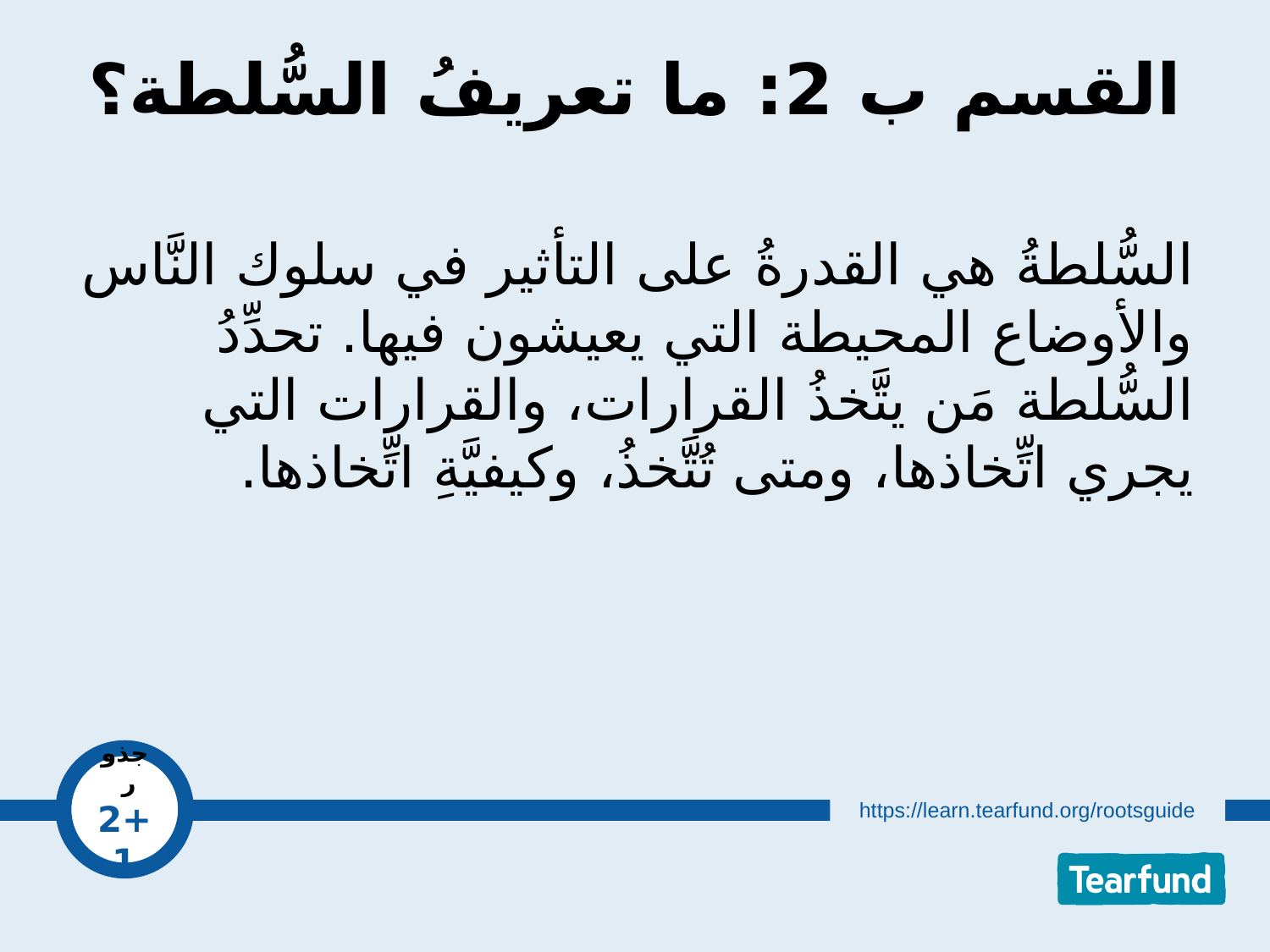

# القسم ب 2: ما تعريفُ السُّلطة؟
السُّلطةُ هي القدرةُ على التأثير في سلوك النَّاس والأوضاع المحيطة التي يعيشون فيها. تحدِّدُ السُّلطة مَن يتَّخذُ القرارات، والقرارات التي يجري اتِّخاذها، ومتى تُتَّخذُ، وكيفيَّةِ اتِّخاذها.